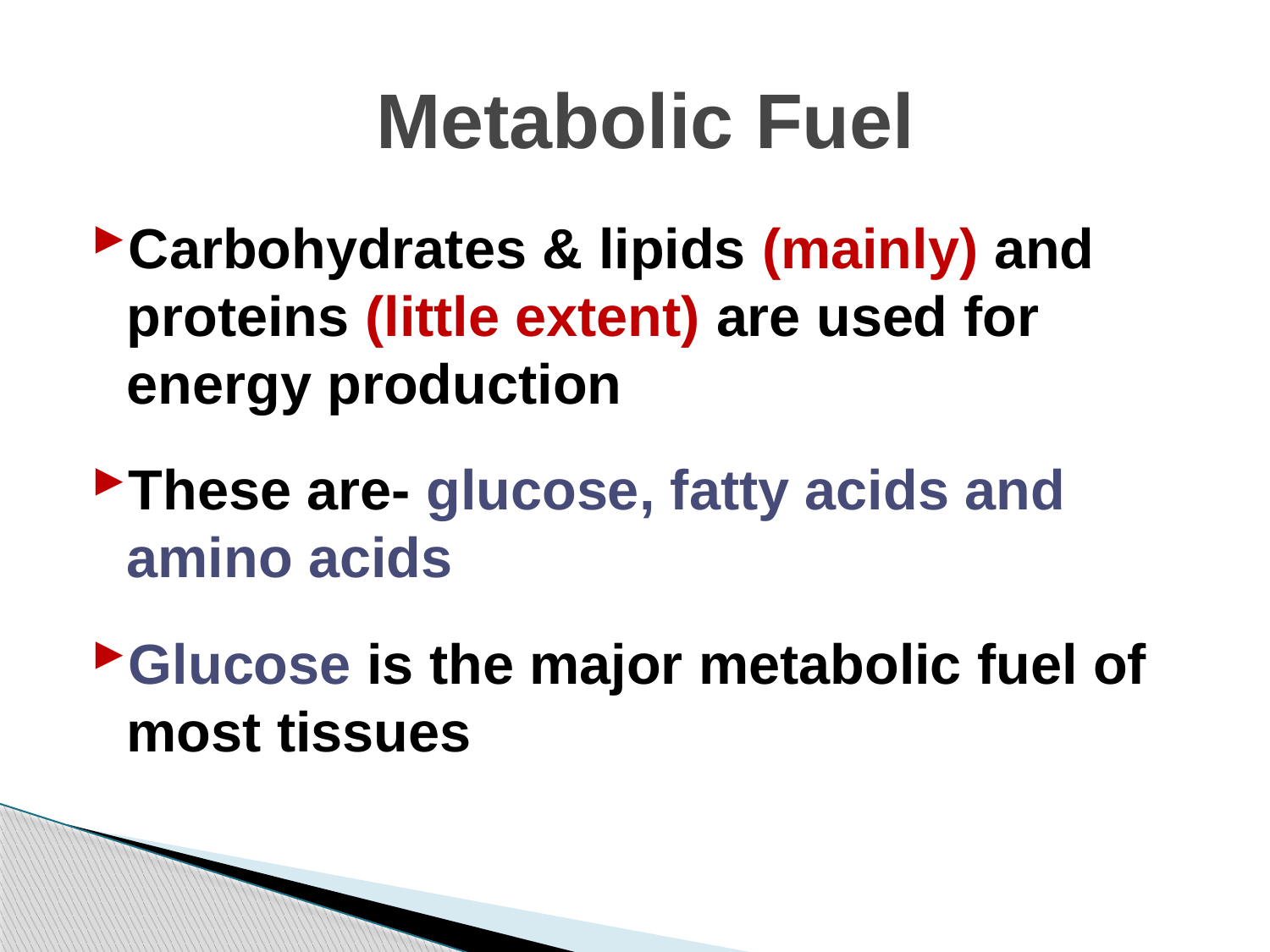

# Metabolic Fuel
Carbohydrates & lipids (mainly) and proteins (little extent) are used for energy production
These are- glucose, fatty acids and amino acids
Glucose is the major metabolic fuel of most tissues